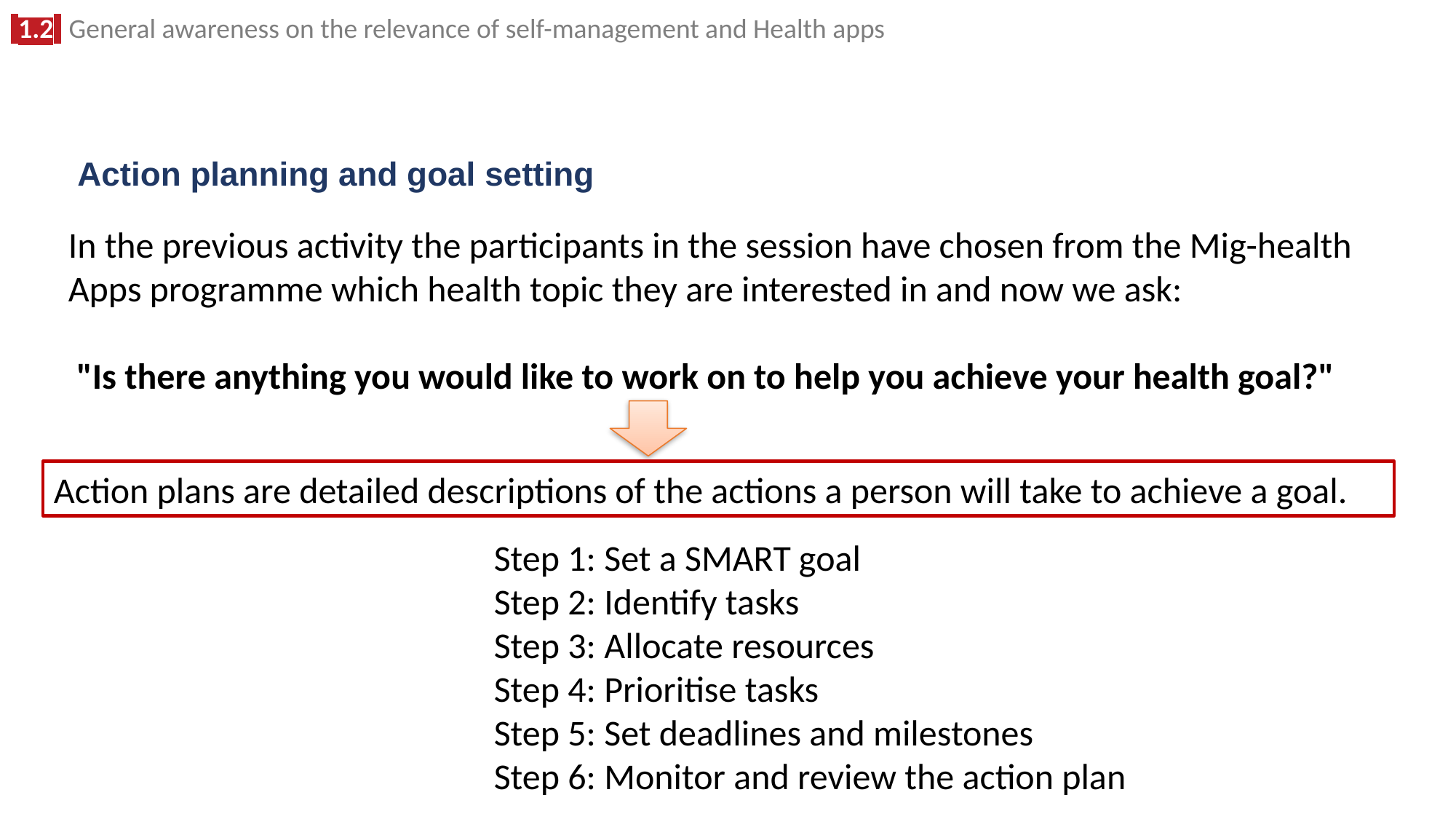

# Action planning and goal setting
In the previous activity the participants in the session have chosen from the Mig-health Apps programme which health topic they are interested in and now we ask:

 "Is there anything you would like to work on to help you achieve your health goal?"

Action plans are detailed descriptions of the actions a person will take to achieve a goal.
Step 1: Set a SMART goal
Step 2: Identify tasks
Step 3: Allocate resources
Step 4: Prioritise tasks
Step 5: Set deadlines and milestones
Step 6: Monitor and review the action plan